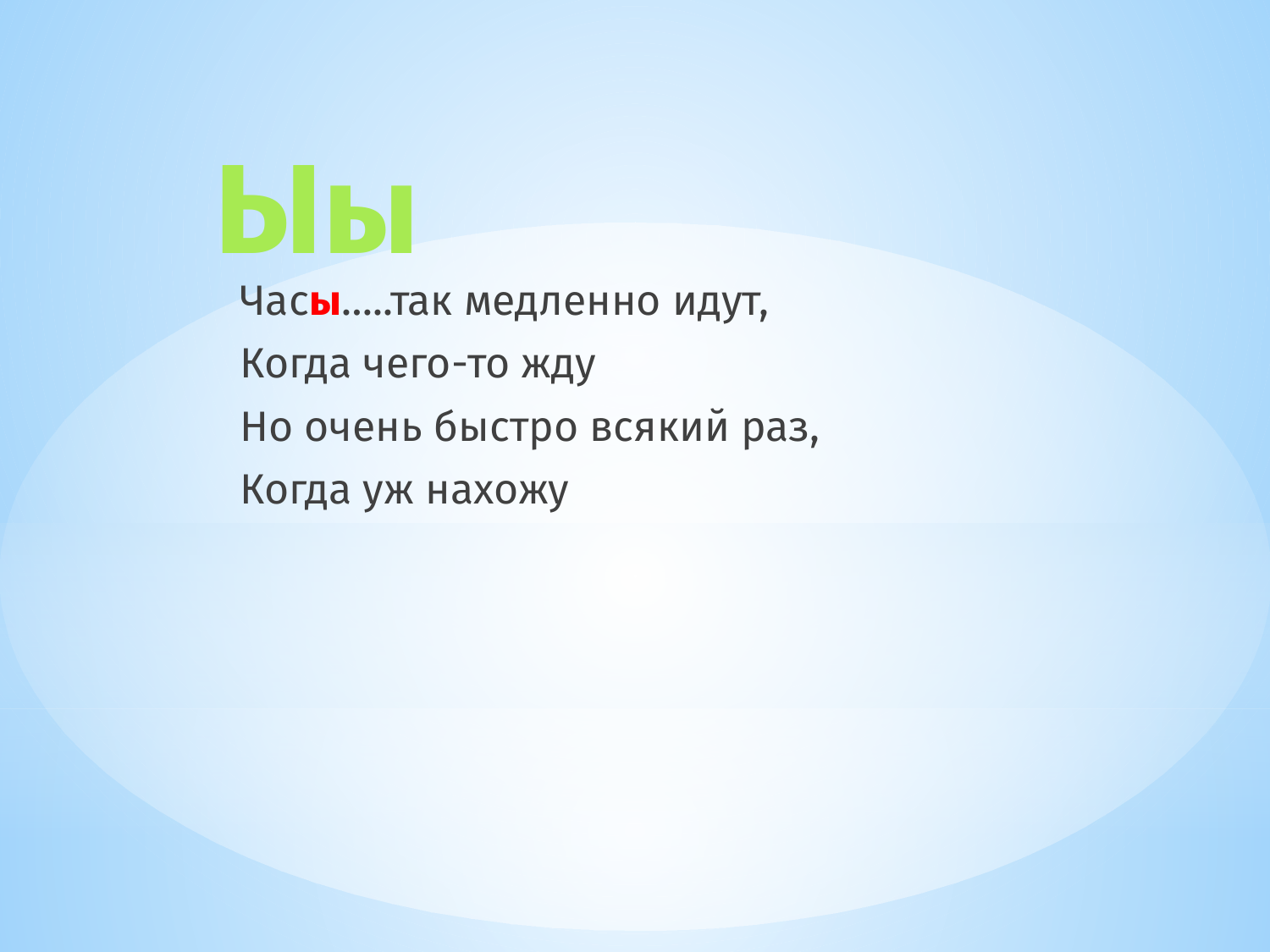

# Ыы
Часы…..так медленно идут,
Когда чего-то жду
Но очень быстро всякий раз,
Когда уж нахожу